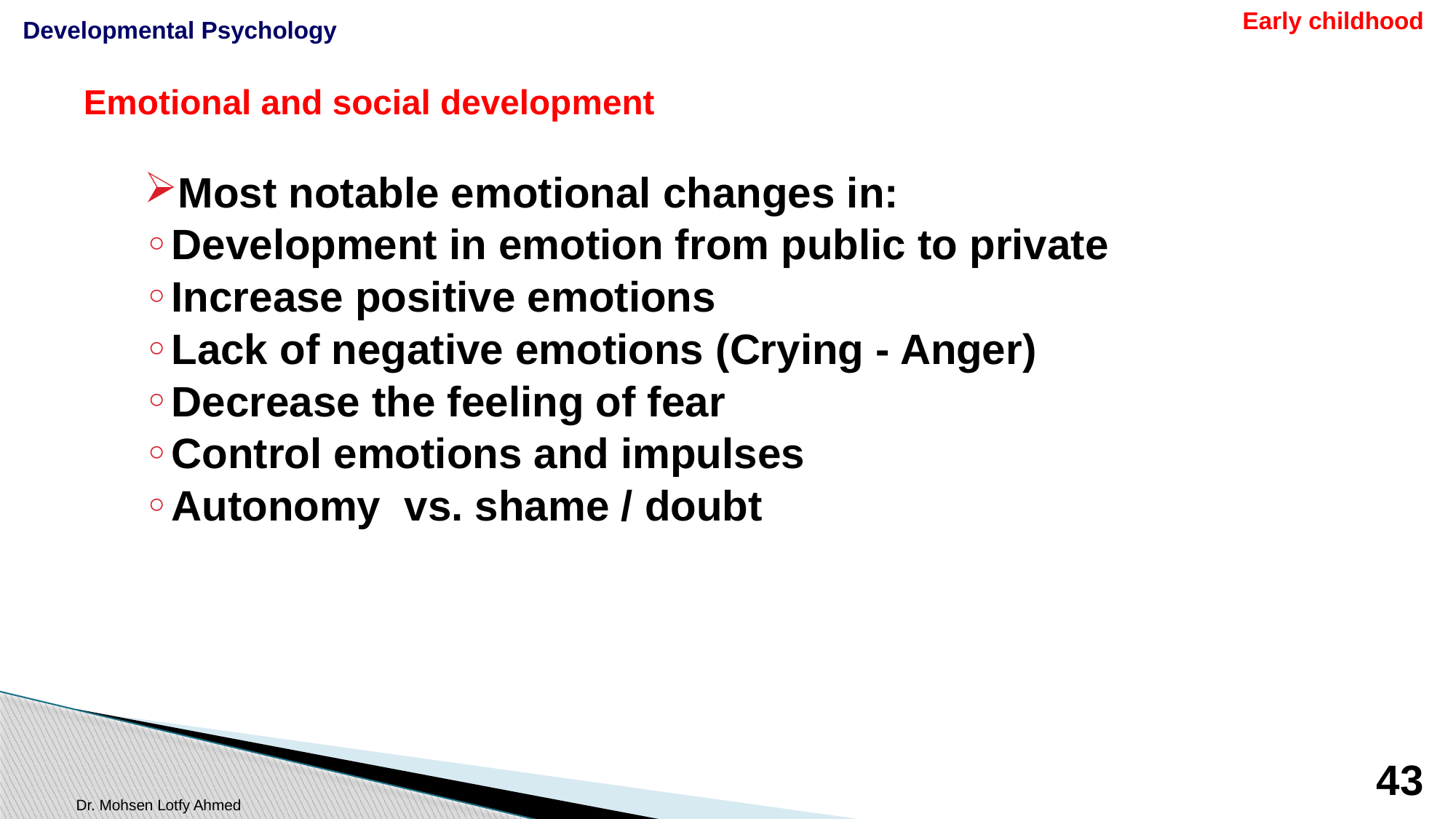

Early childhood
Developmental Psychology
# Emotional and social development
Most notable emotional changes in:
Development in emotion from public to private
Increase positive emotions
Lack of negative emotions (Crying - Anger)
Decrease the feeling of fear
Control emotions and impulses
Autonomy  vs. shame / doubt
43
Dr. Mohsen Lotfy Ahmed